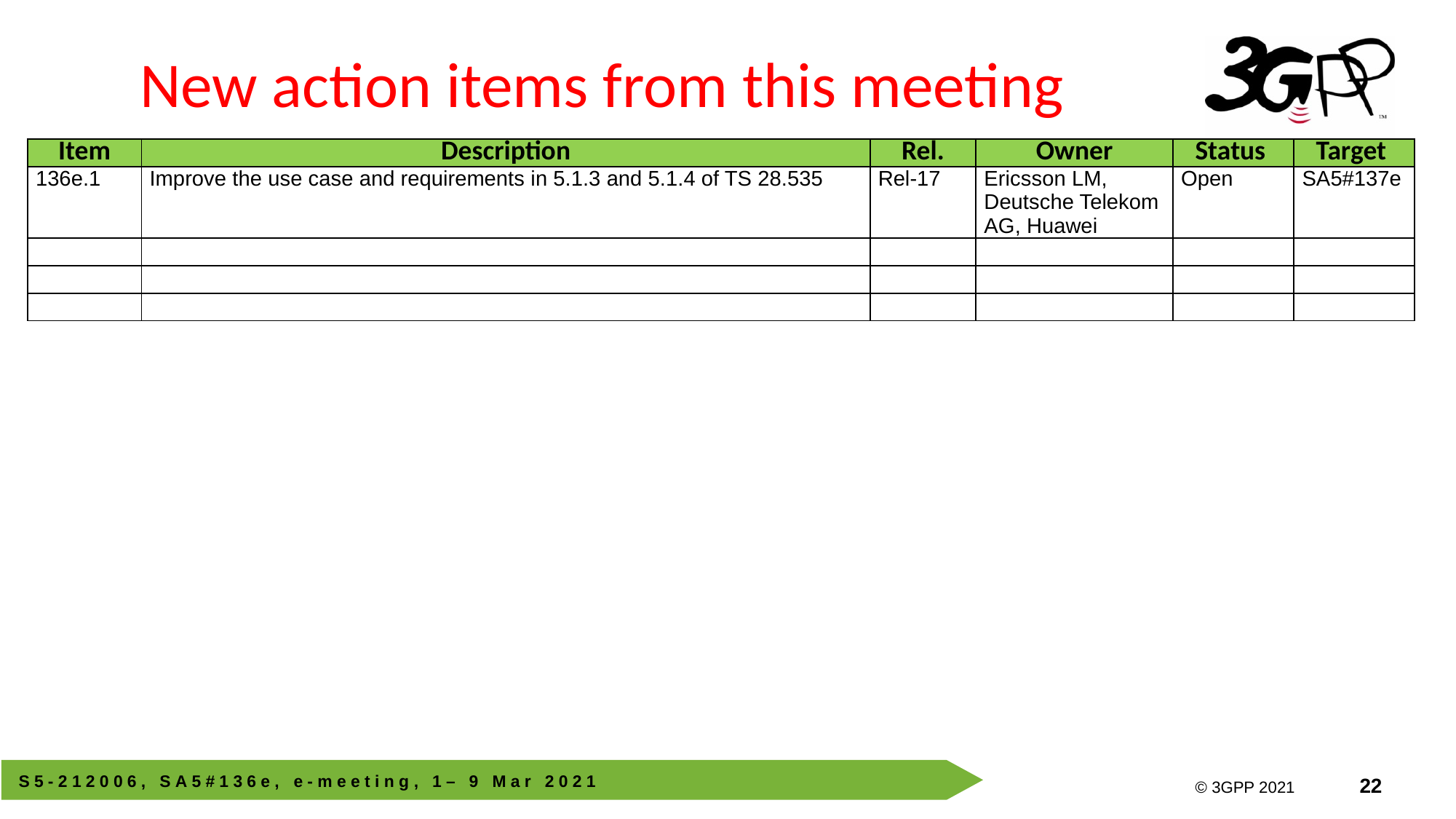

# New action items from this meeting
| Item | Description | Rel. | Owner | Status | Target |
| --- | --- | --- | --- | --- | --- |
| 136e.1 | Improve the use case and requirements in 5.1.3 and 5.1.4 of TS 28.535 | Rel-17 | Ericsson LM, Deutsche Telekom AG, Huawei | Open | SA5#137e |
|  |  |  |  |  |  |
|  |  |  |  |  |  |
|  |  |  |  |  |  |